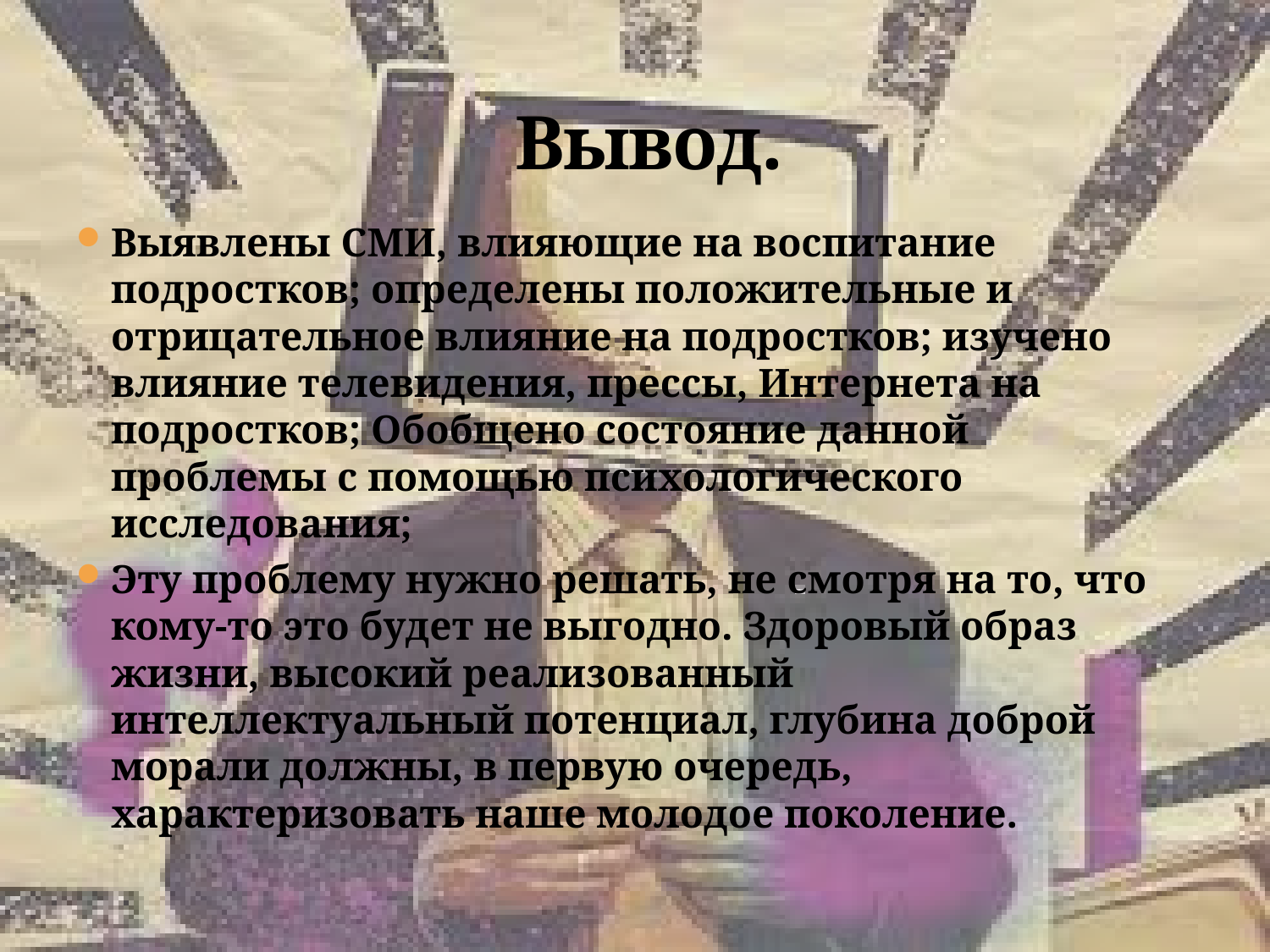

# Вывод.
Выявлены СМИ, влияющие на воспитание подростков; определены положительные и отрицательное влияние на подростков; изучено влияние телевидения, прессы, Интернета на подростков; Обобщено состояние данной проблемы с помощью психологического исследования;
Эту проблему нужно решать, не смотря на то, что кому-то это будет не выгодно. Здоровый образ жизни, высокий реализованный интеллектуальный потенциал, глубина доброй морали должны, в первую очередь, характеризовать наше молодое поколение.